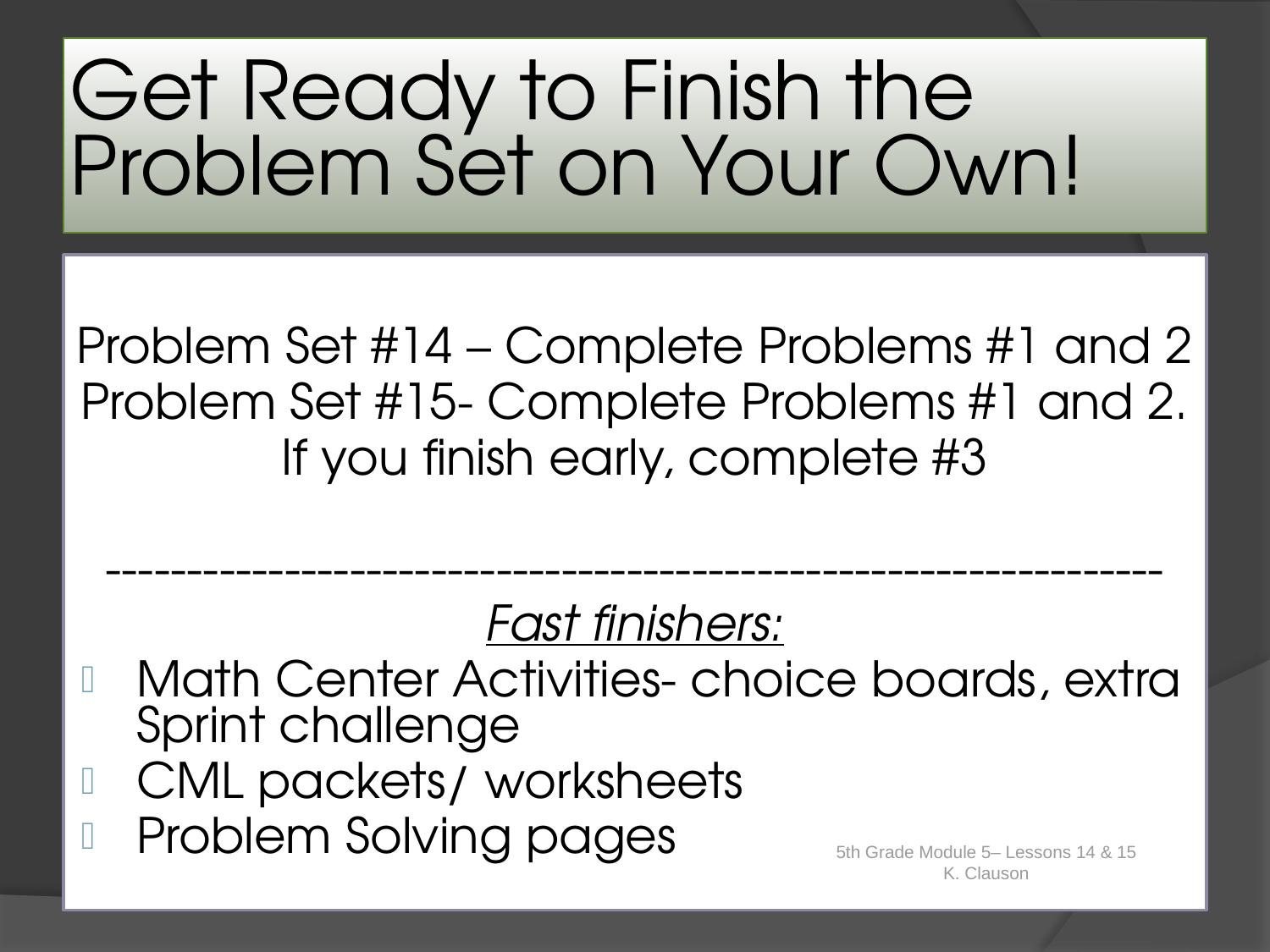

# Get Ready to Finish the Problem Set on Your Own!

Problem Set #14 – Complete Problems #1 and 2
Problem Set #15- Complete Problems #1 and 2.
If you finish early, complete #3

-----------------------------------------------------------------
Fast finishers:
Math Center Activities- choice boards, extra Sprint challenge
CML packets/ worksheets
Problem Solving pages

5th Grade Module 5– Lessons 14 & 15
K. Clauson